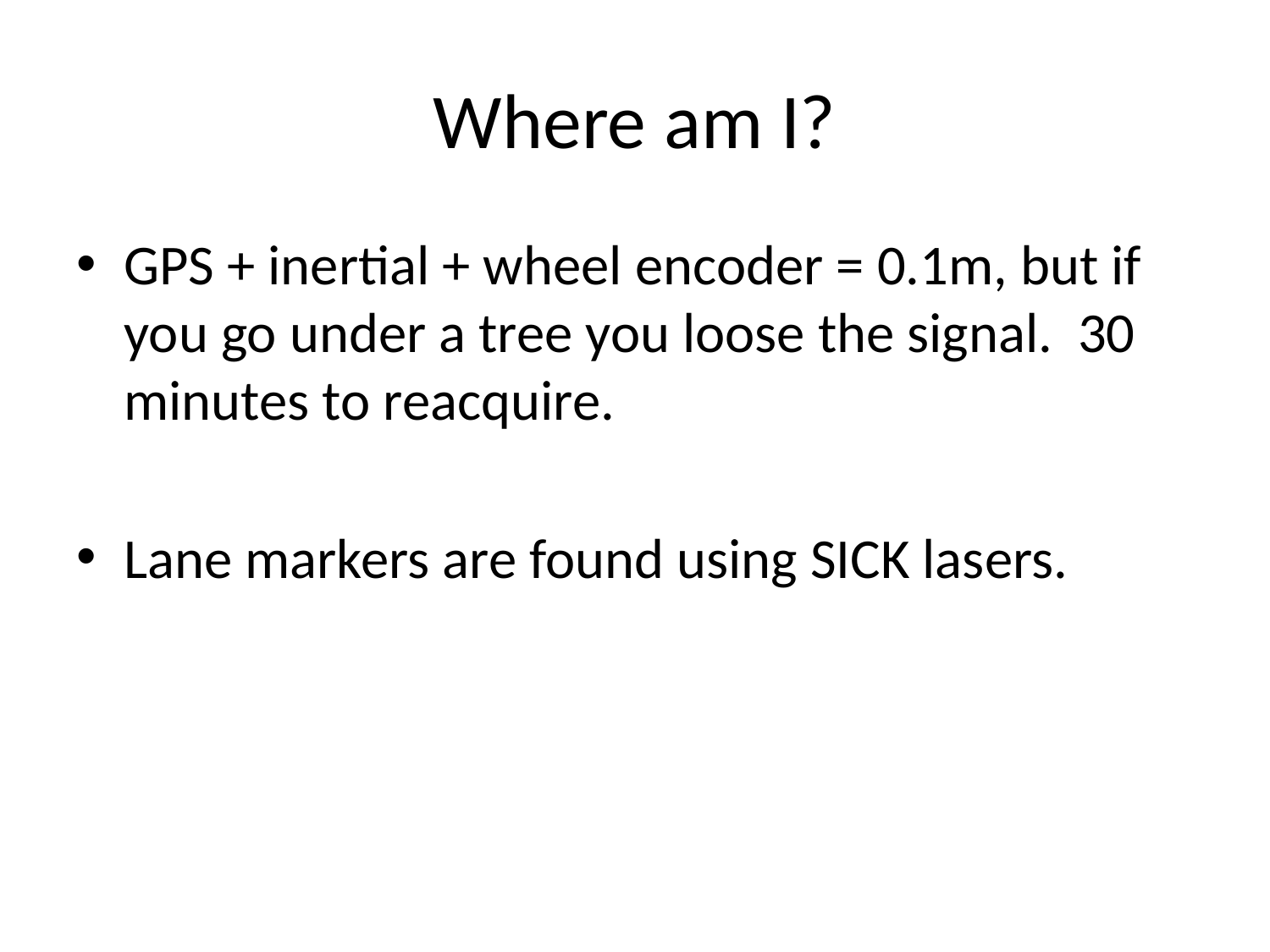

# Where am I?
GPS + inertial + wheel encoder = 0.1m, but if you go under a tree you loose the signal.  30 minutes to reacquire.

Lane markers are found using SICK lasers.